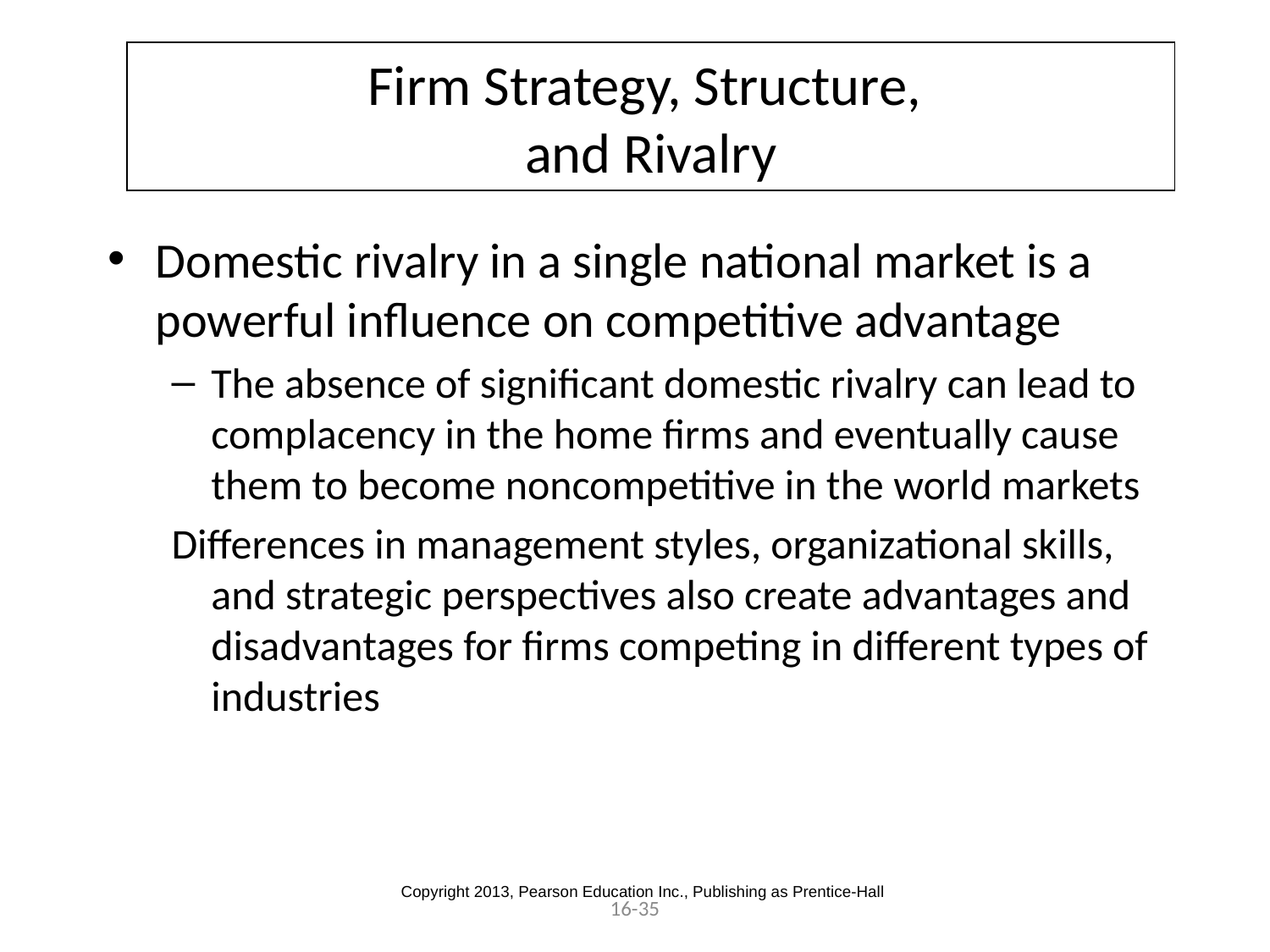

# Firm Strategy, Structure, and Rivalry
Domestic rivalry in a single national market is a powerful influence on competitive advantage
The absence of significant domestic rivalry can lead to complacency in the home firms and eventually cause them to become noncompetitive in the world markets
Differences in management styles, organizational skills, and strategic perspectives also create advantages and disadvantages for firms competing in different types of industries
Copyright 2013, Pearson Education Inc., Publishing as Prentice-Hall

16-35